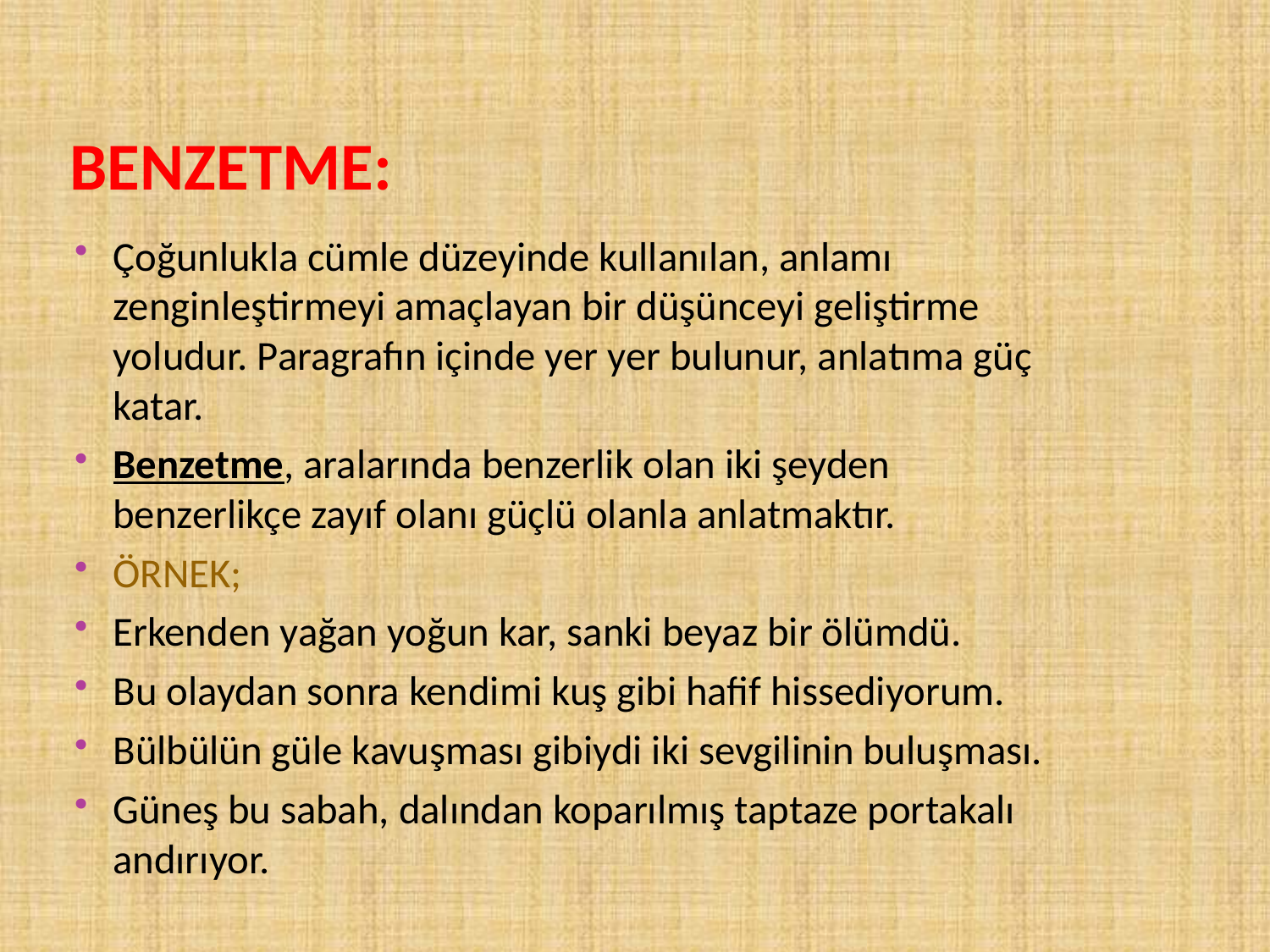

# BENZETME:
Çoğunlukla cümle düzeyinde kullanılan, anlamı zenginleştirmeyi amaçlayan bir düşünceyi geliştirme yoludur. Paragrafın içinde yer yer bulunur, anlatıma güç katar.
Benzetme, aralarında benzerlik olan iki şeyden benzerlikçe zayıf olanı güçlü olanla anlatmaktır.
ÖRNEK;
Erkenden yağan yoğun kar, sanki beyaz bir ölümdü.
Bu olaydan sonra kendimi kuş gibi hafif hissediyorum.
Bülbülün güle kavuşması gibiydi iki sevgilinin buluşması.
Güneş bu sabah, dalından koparılmış taptaze portakalı andırıyor.